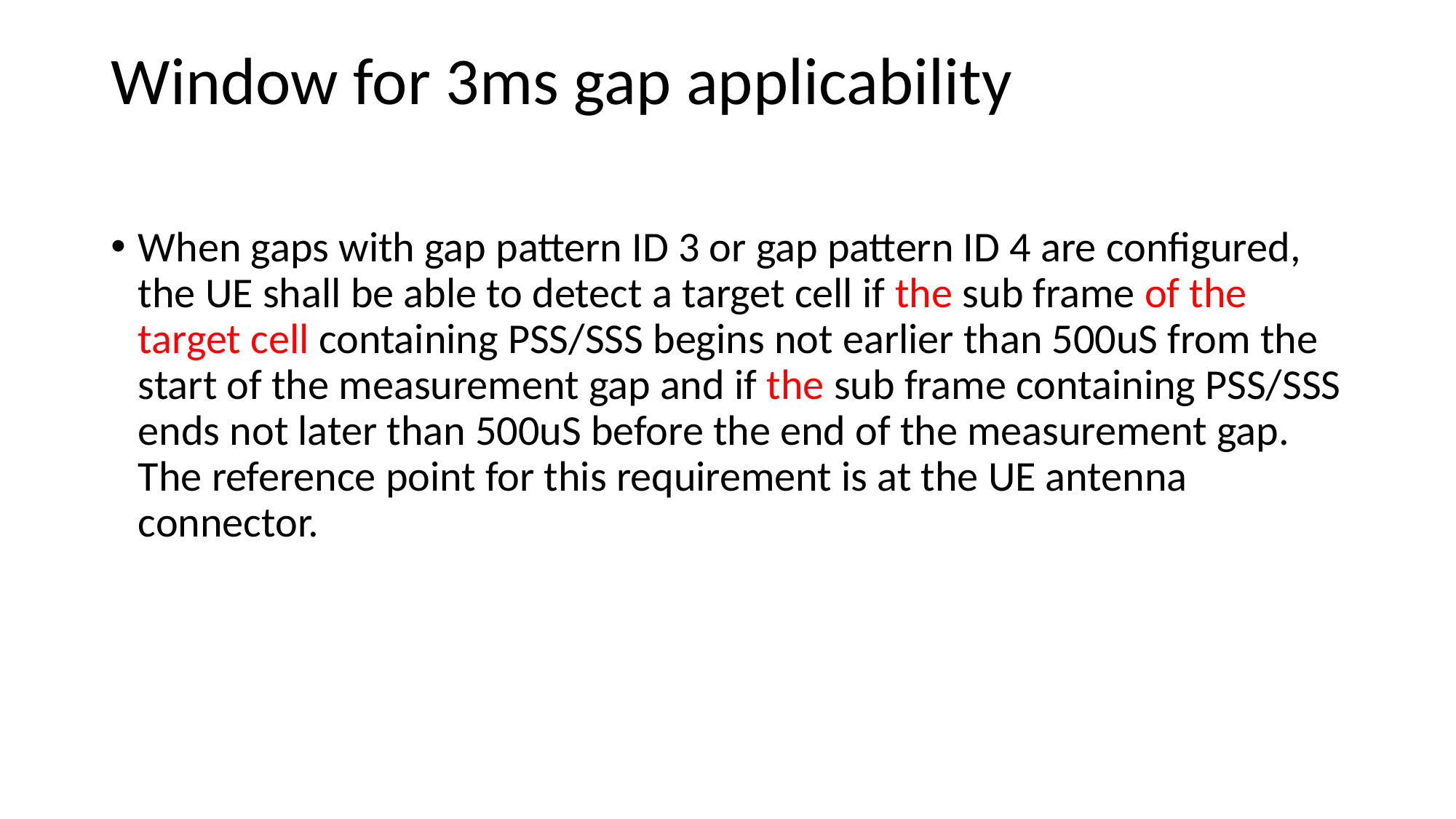

# Window for 3ms gap applicability
When gaps with gap pattern ID 3 or gap pattern ID 4 are configured, the UE shall be able to detect a target cell if the sub frame of the target cell containing PSS/SSS begins not earlier than 500uS from the start of the measurement gap and if the sub frame containing PSS/SSS ends not later than 500uS before the end of the measurement gap. The reference point for this requirement is at the UE antenna connector.